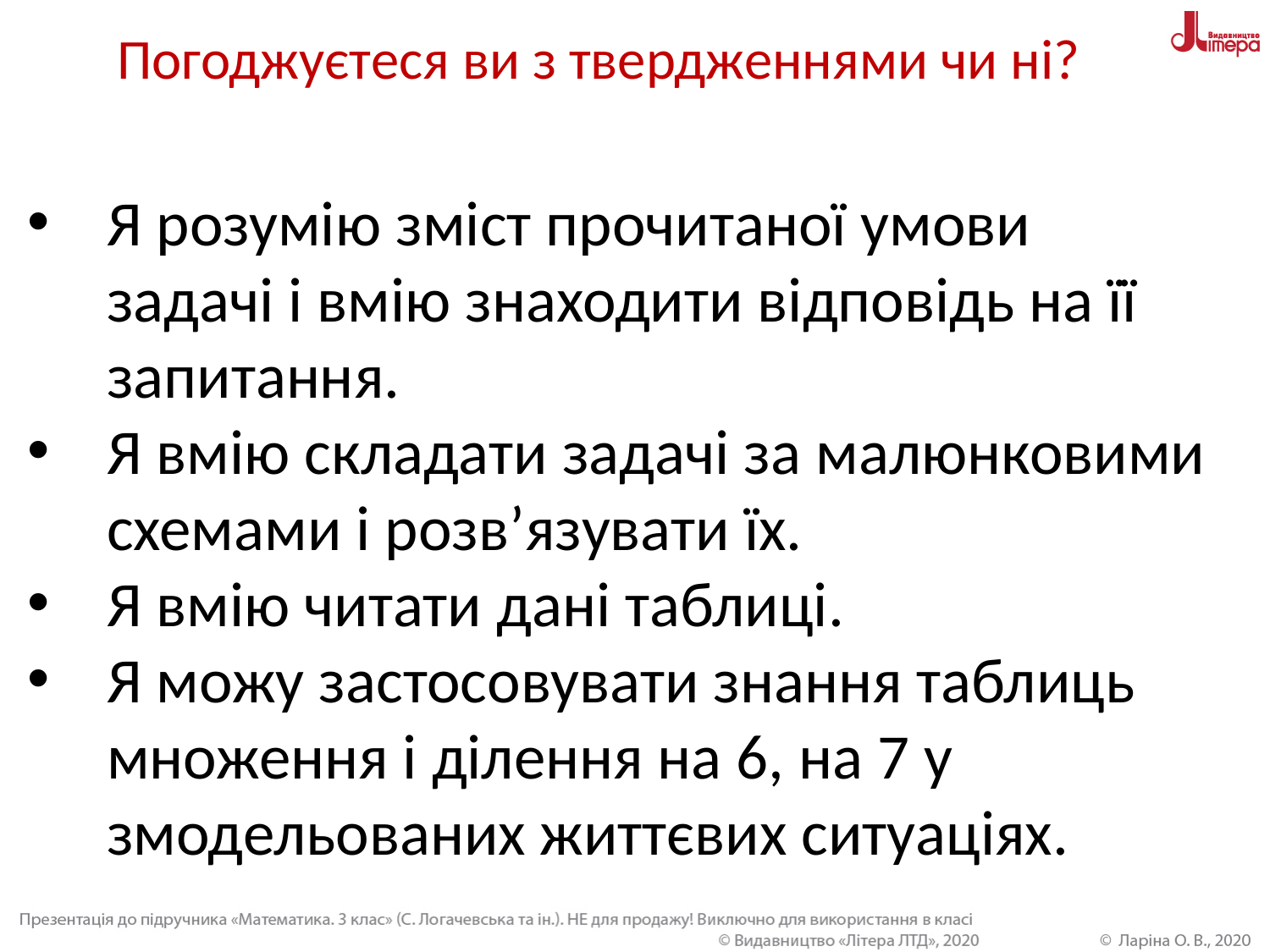

Погоджуєтеся ви з твердженнями чи ні?
Я розумію зміст прочитаної умови задачі і вмію знаходити відповідь на її запитання.
Я вмію складати задачі за малюнковими схемами і розв’язувати їх.
Я вмію читати дані таблиці.
Я можу застосовувати знання таблиць множення і ділення на 6, на 7 у змодельованих життєвих ситуаціях.